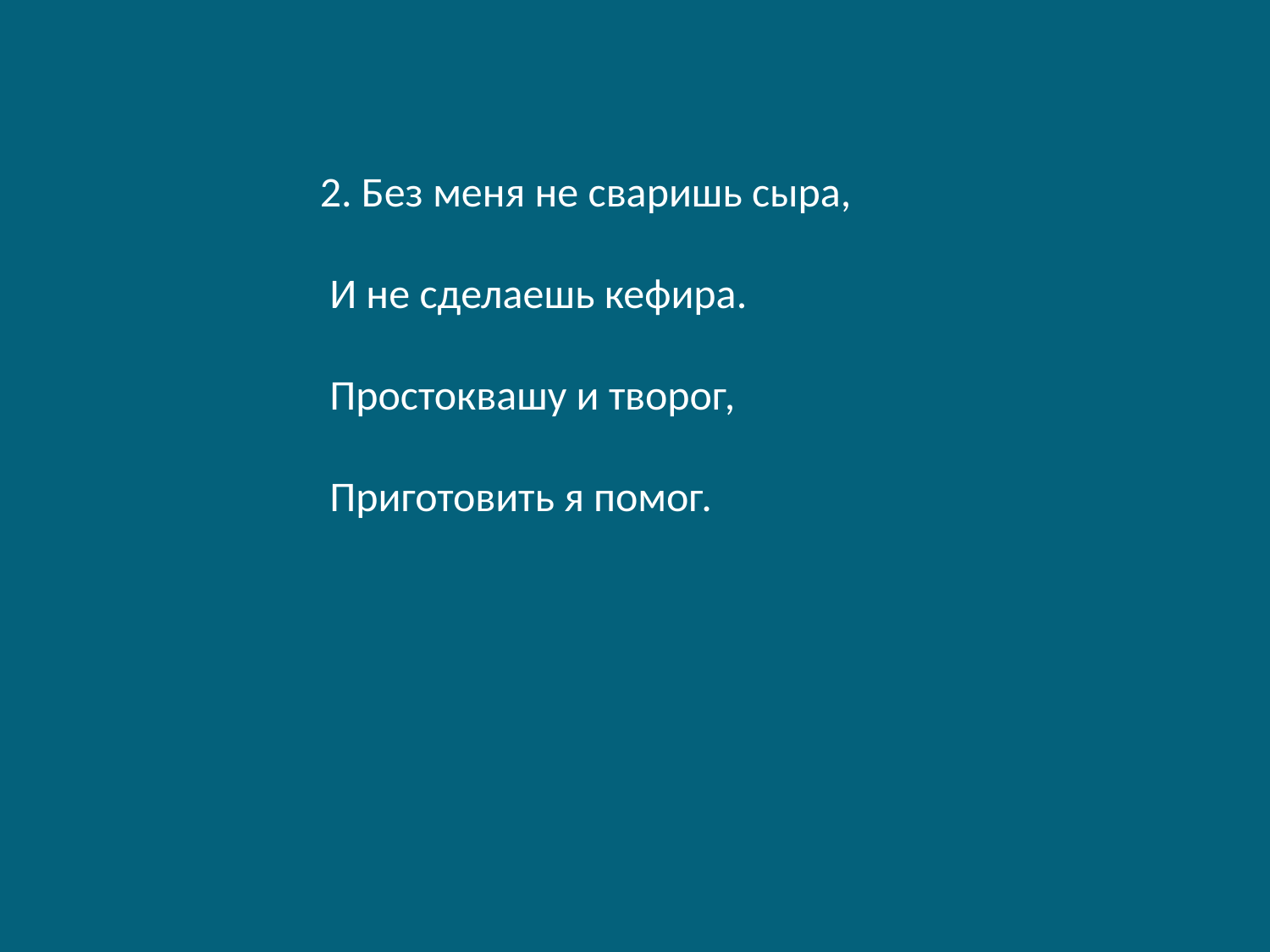

2. Без меня не сваришь сыра,

 И не сделаешь кефира.

 Простоквашу и творог,

 Приготовить я помог.